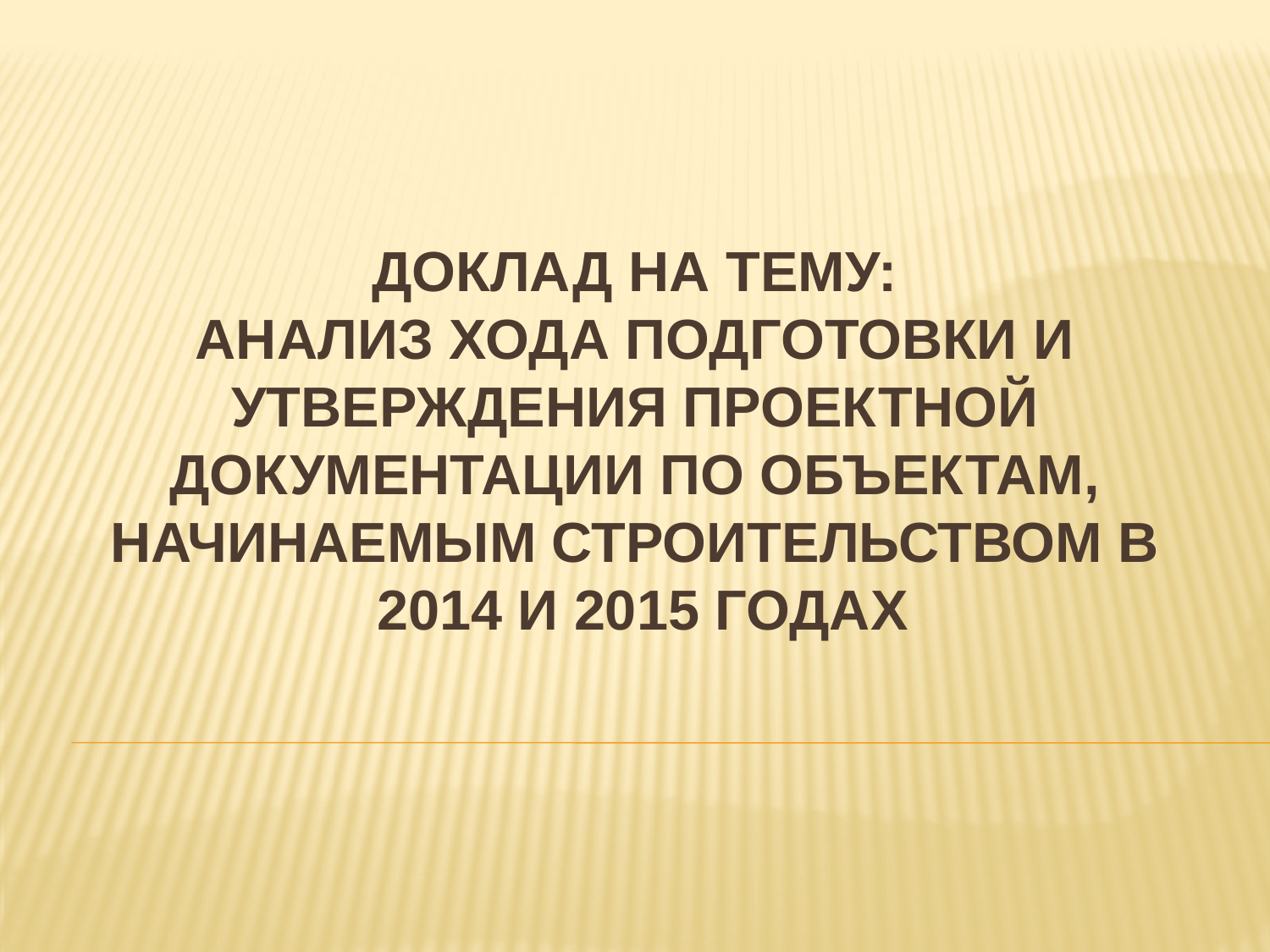

# Доклад на тему: Анализ хода подготовки и утверждения проектной документации по объектам, начинаемым строительством в  2014 и 2015 годах